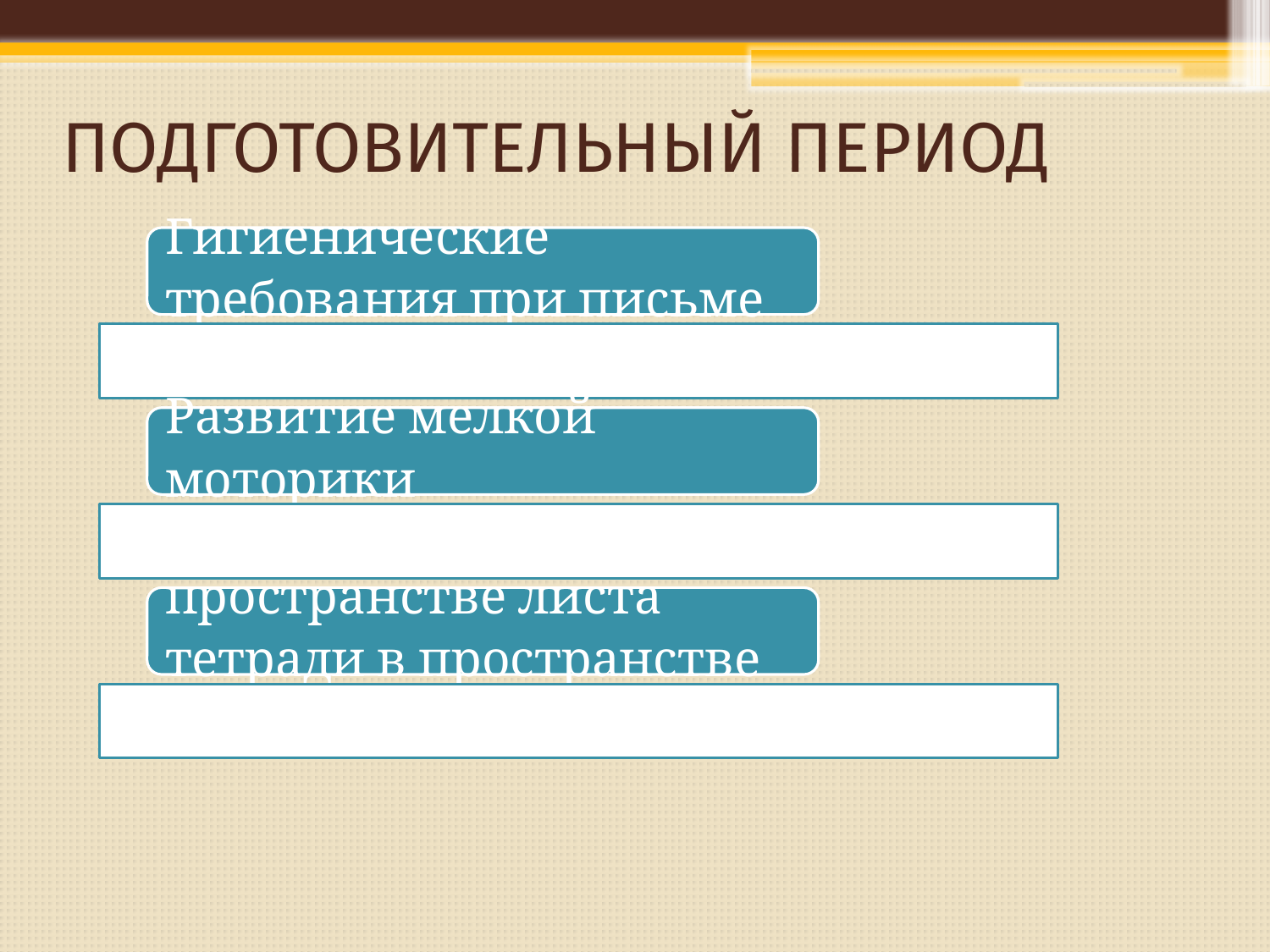

# ПОДГОТОВИТЕЛЬНЫЙ ПЕРИОД
Гигиенические требования при письме
Развитие мелкой моторики
Ориентация в пространстве листа тетради в пространстве классной доски.